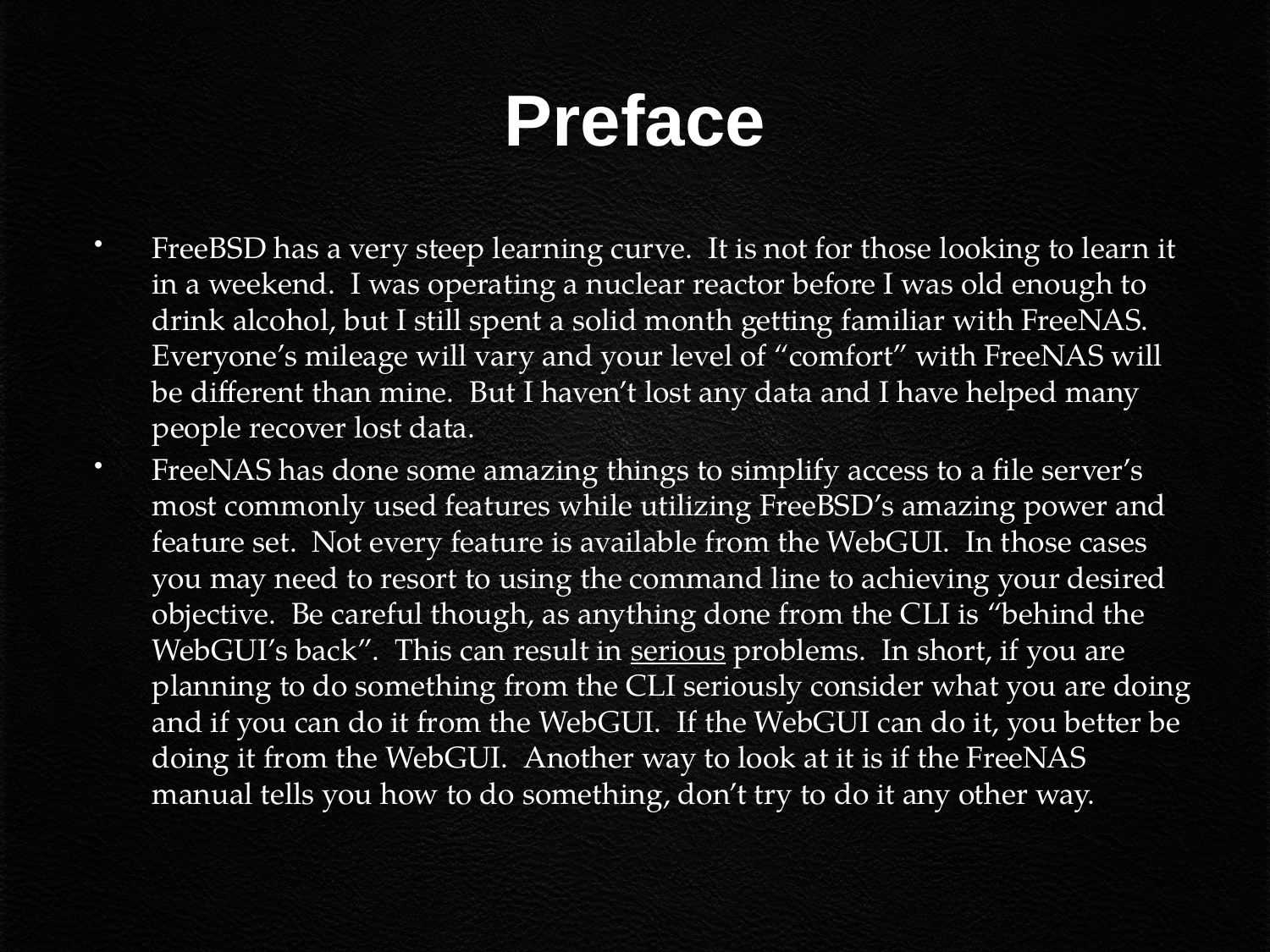

# Preface
FreeBSD has a very steep learning curve.  It is not for those looking to learn it in a weekend.  I was operating a nuclear reactor before I was old enough to drink alcohol, but I still spent a solid month getting familiar with FreeNAS.  Everyone’s mileage will vary and your level of “comfort” with FreeNAS will be different than mine.  But I haven’t lost any data and I have helped many people recover lost data.
FreeNAS has done some amazing things to simplify access to a file server’s most commonly used features while utilizing FreeBSD’s amazing power and feature set.  Not every feature is available from the WebGUI.  In those cases you may need to resort to using the command line to achieving your desired objective.  Be careful though, as anything done from the CLI is “behind the WebGUI’s back”.  This can result in serious problems.  In short, if you are planning to do something from the CLI seriously consider what you are doing and if you can do it from the WebGUI.  If the WebGUI can do it, you better be doing it from the WebGUI.  Another way to look at it is if the FreeNAS manual tells you how to do something, don’t try to do it any other way.